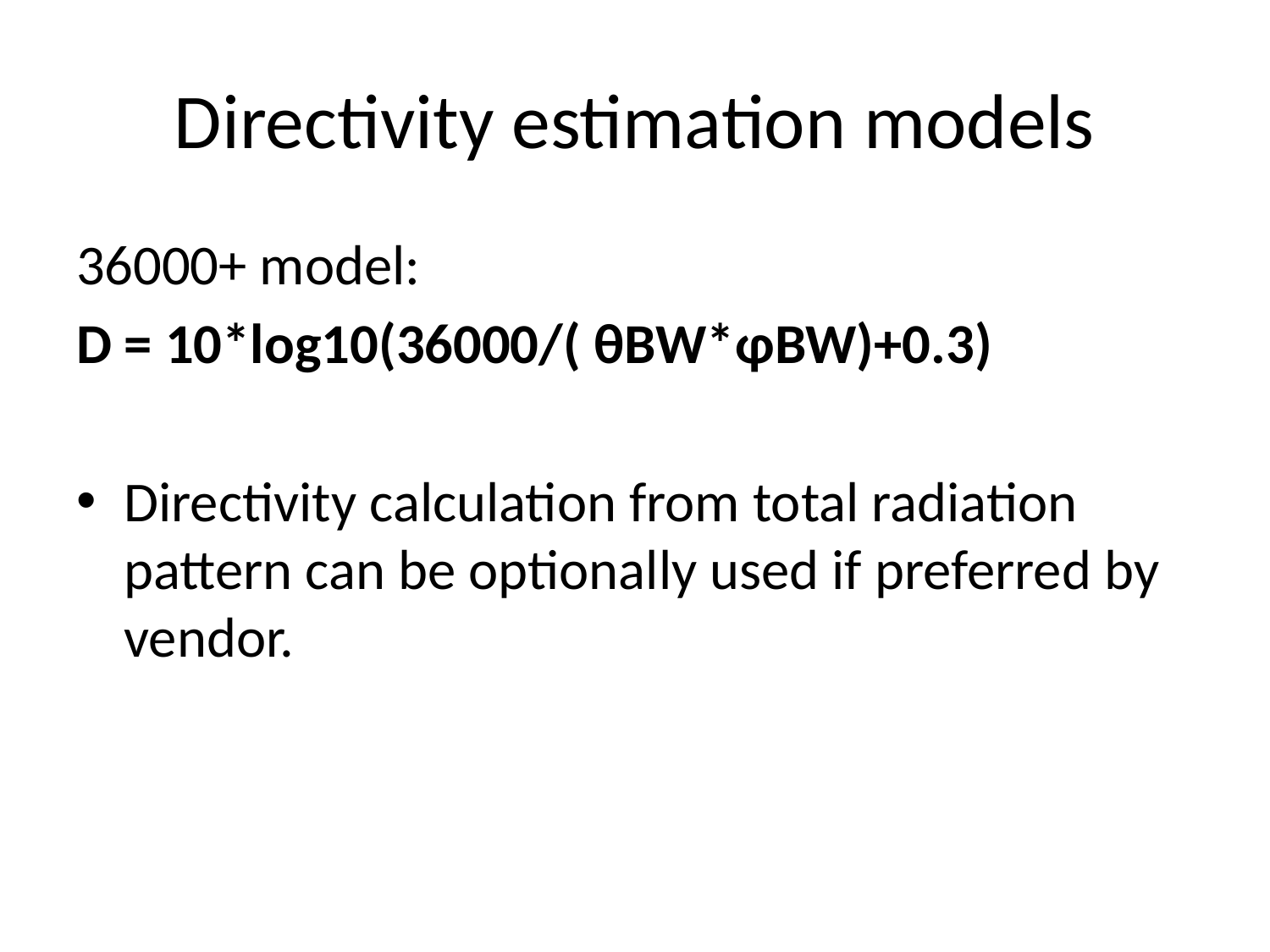

# Directivity estimation models
36000+ model:
D = 10*log10(36000/( θBW*φBW)+0.3)

Directivity calculation from total radiation pattern can be optionally used if preferred by vendor.